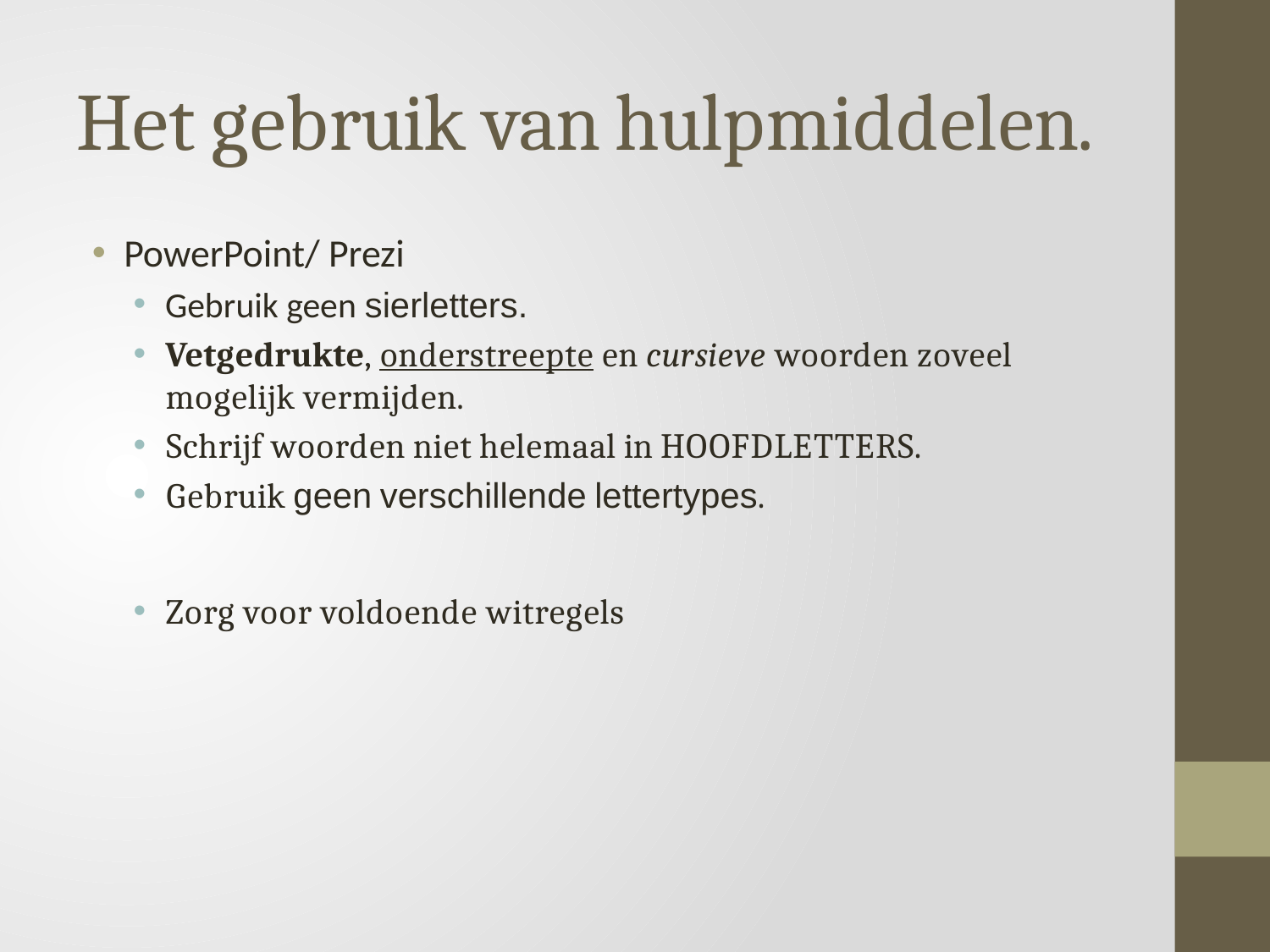

# Het gebruik van hulpmiddelen.
PowerPoint/ Prezi
Gebruik geen sierletters.
Vetgedrukte, onderstreepte en cursieve woorden zoveel mogelijk vermijden.
Schrijf woorden niet helemaal in HOOFDLETTERS.
Gebruik geen verschillende lettertypes.

Zorg voor voldoende witregels